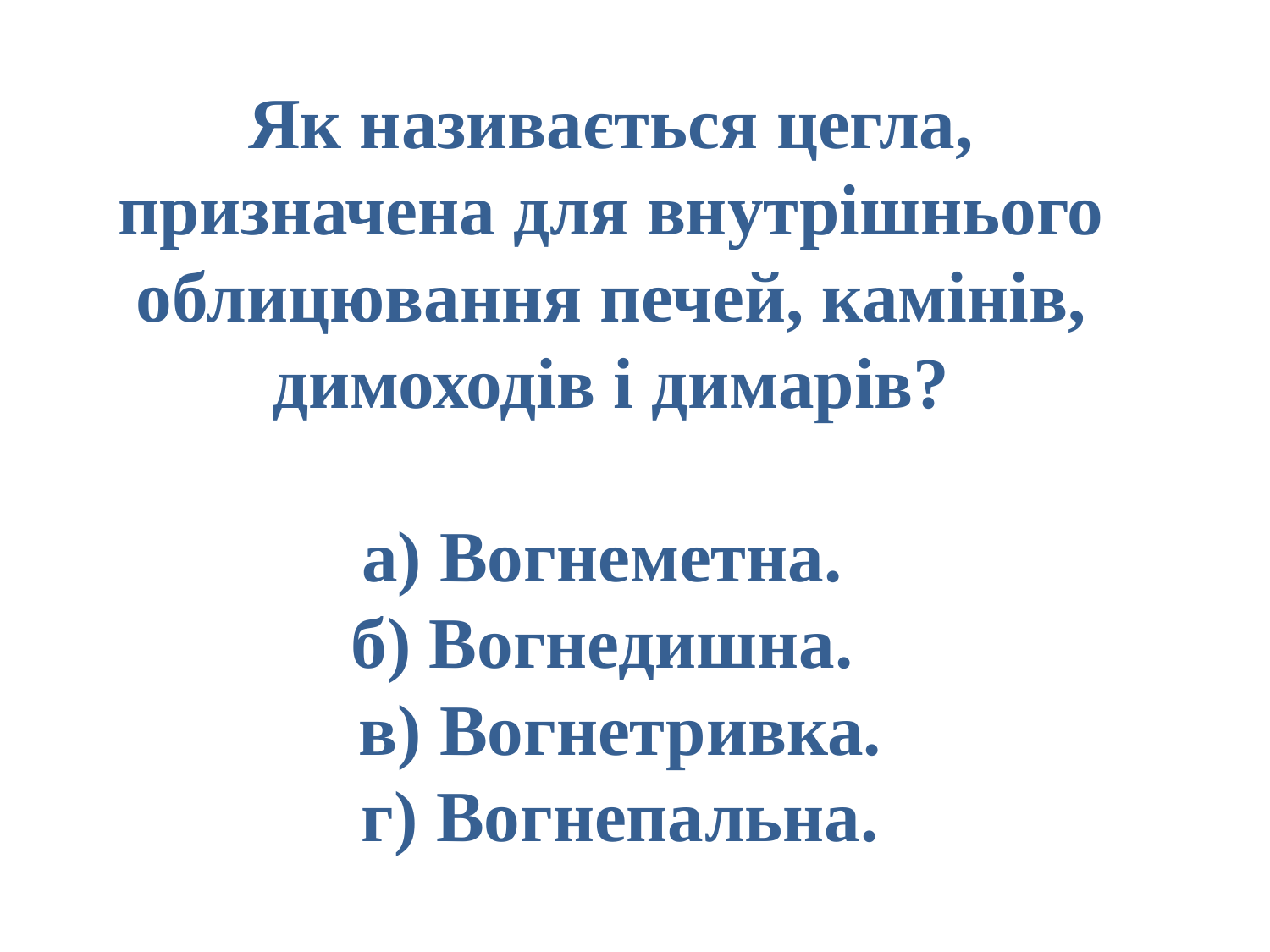

# Як називається цегла, призначена для внутрішнього облицювання печей, камінів, димоходів і димарів? а) Вогнеметна. б) Вогнедишна. в) Вогнетривка. г) Вогнепальна.